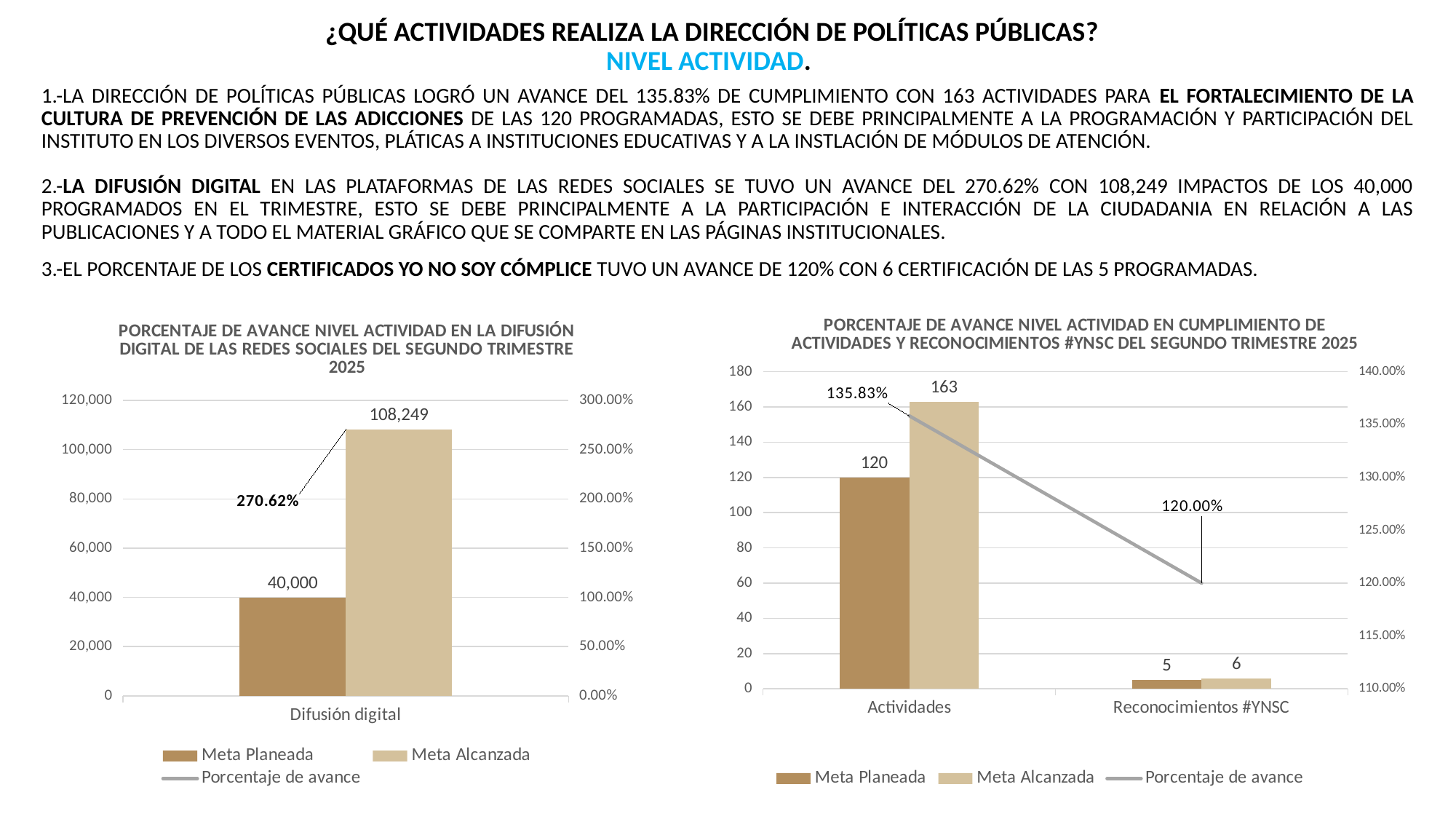

¿QUÉ ACTIVIDADES REALIZA LA DIRECCIÓN DE POLÍTICAS PÚBLICAS? NIVEL ACTIVIDAD.
1.-LA DIRECCIÓN DE POLÍTICAS PÚBLICAS LOGRÓ UN AVANCE DEL 135.83% DE CUMPLIMIENTO CON 163 ACTIVIDADES PARA EL FORTALECIMIENTO DE LA CULTURA DE PREVENCIÓN DE LAS ADICCIONES DE LAS 120 PROGRAMADAS, ESTO SE DEBE PRINCIPALMENTE A LA PROGRAMACIÓN Y PARTICIPACIÓN DEL INSTITUTO EN LOS DIVERSOS EVENTOS, PLÁTICAS A INSTITUCIONES EDUCATIVAS Y A LA INSTLACIÓN DE MÓDULOS DE ATENCIÓN.
2.-LA DIFUSIÓN DIGITAL EN LAS PLATAFORMAS DE LAS REDES SOCIALES SE TUVO UN AVANCE DEL 270.62% CON 108,249 IMPACTOS DE LOS 40,000 PROGRAMADOS EN EL TRIMESTRE, ESTO SE DEBE PRINCIPALMENTE A LA PARTICIPACIÓN E INTERACCIÓN DE LA CIUDADANIA EN RELACIÓN A LAS PUBLICACIONES Y A TODO EL MATERIAL GRÁFICO QUE SE COMPARTE EN LAS PÁGINAS INSTITUCIONALES.
3.-EL PORCENTAJE DE LOS CERTIFICADOS YO NO SOY CÓMPLICE TUVO UN AVANCE DE 120% CON 6 CERTIFICACIÓN DE LAS 5 PROGRAMADAS.

### Chart: PORCENTAJE DE AVANCE NIVEL ACTIVIDAD EN LA DIFUSIÓN DIGITAL DE LAS REDES SOCIALES DEL SEGUNDO TRIMESTRE 2025

| Category | Meta Planeada | Meta Alcanzada |  |
|---|---|---|---|
| Difusión digital | 40000.0 | 108249.0 | 2.706225 |

### Chart: PORCENTAJE DE AVANCE NIVEL ACTIVIDAD EN CUMPLIMIENTO DE ACTIVIDADES Y RECONOCIMIENTOS #YNSC DEL SEGUNDO TRIMESTRE 2025

| Category | Meta Planeada | Meta Alcanzada |  |
|---|---|---|---|
| Actividades | 120.0 | 163.0 | 1.3583333333333334 |
| Reconocimientos #YNSC | 5.0 | 6.0 | 1.2 |